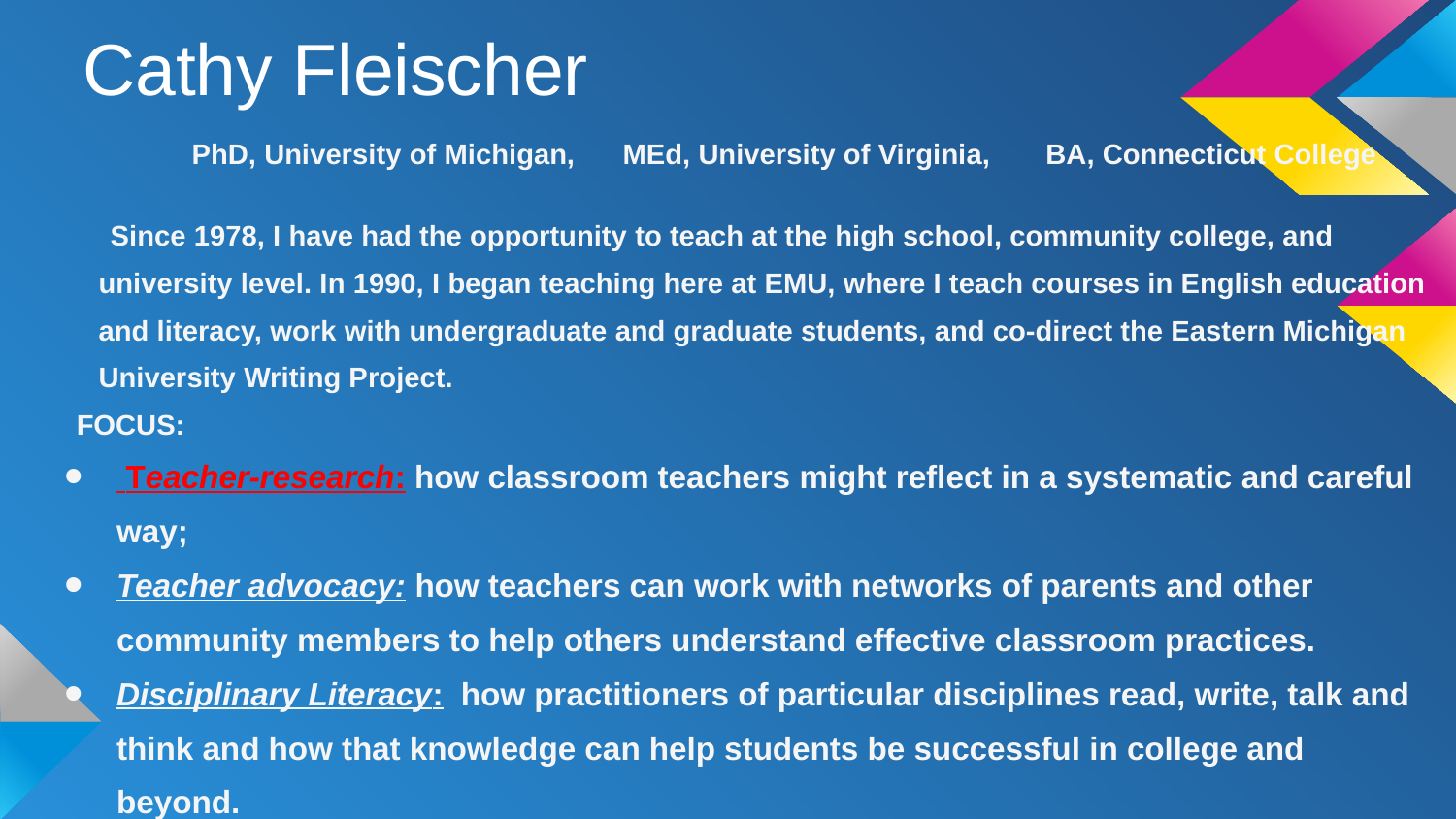

# Cathy Fleischer

                 PhD, University of Michigan,      MEd, University of Virginia,       BA, Connecticut College

     Since 1978, I have had the opportunity to teach at the high school, community college, and university level. In 1990, I began teaching here at EMU, where I teach courses in English education and literacy, work with undergraduate and graduate students, and co-direct the Eastern Michigan University Writing Project.
FOCUS:
 Teacher-research: how classroom teachers might reflect in a systematic and careful way;
Teacher advocacy: how teachers can work with networks of parents and other community members to help others understand effective classroom practices.
Disciplinary Literacy:  how practitioners of particular disciplines read, write, talk and think and how that knowledge can help students be successful in college and beyond.